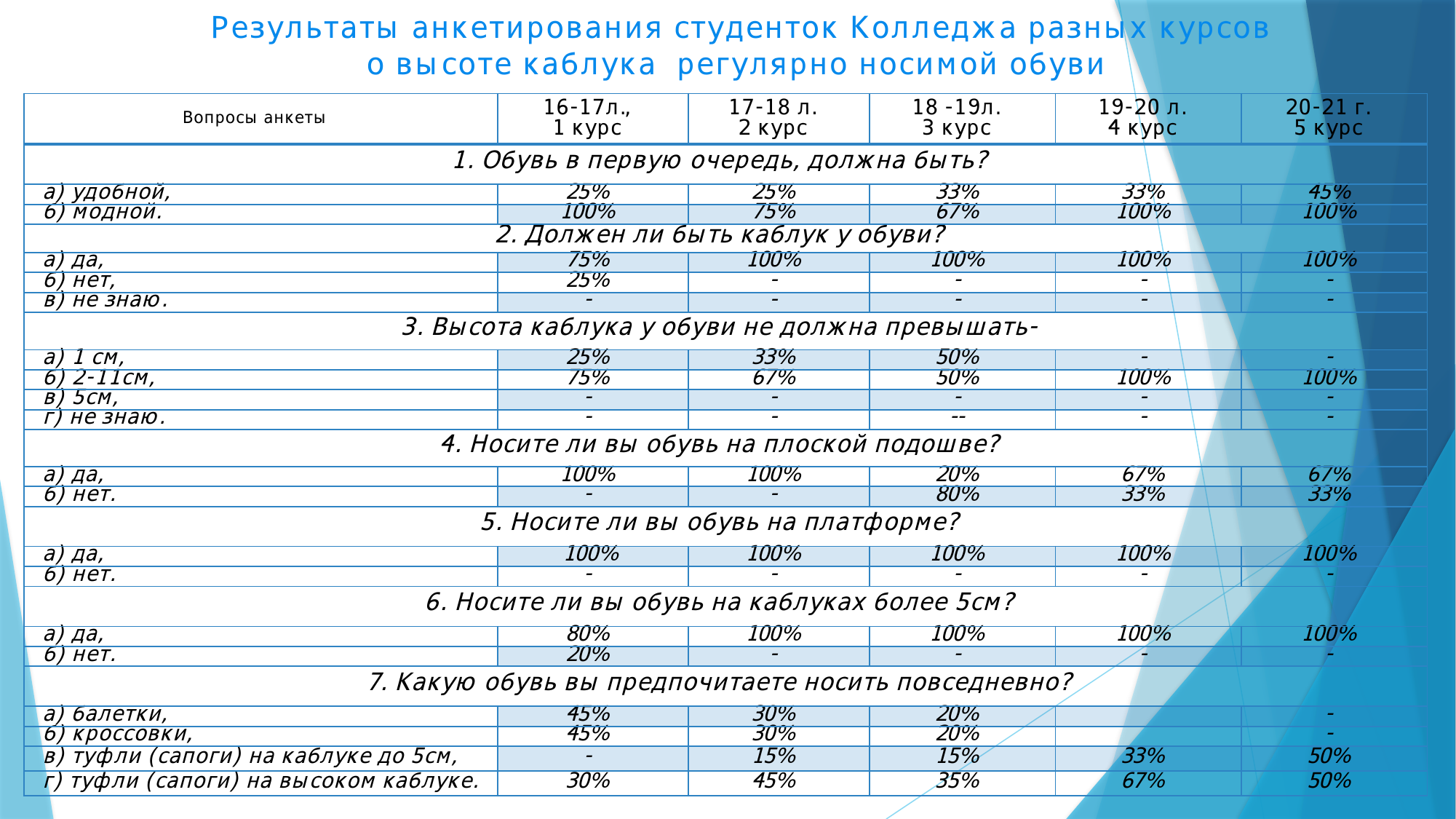

# Результаты анкетирования студенток Колледжа разных курсов о высоте каблука  регулярно носимой обуви
| Вопросы анкеты | 16-17л., 1 курс | 17-18 л. 2 курс | 18 -19л. 3 курс | 19-20 л. 4 курс | 20-21 г. 5 курс |
| --- | --- | --- | --- | --- | --- |
| 1. Обувь в первую очередь, должна быть? |  |  |  |  |  |
| а) удобной, | 25% | 25% | 33% | 33% | 45% |
| б) модной. | 100% | 75% | 67% | 100% | 100% |
| 2. Должен ли быть каблук у обуви? |  |  |  |  |  |
| а) да, | 75% | 100% | 100% | 100% | 100% |
| б) нет, | 25% | - | - | - | - |
| в) не знаю. | - | - | - | - | - |
| 3. Высота каблука у обуви не должна превышать- |  |  |  |  |  |
| а) 1 см, | 25% | 33% | 50% | - | - |
| б) 2-11см, | 75% | 67% | 50% | 100% | 100% |
| в) 5см, | - | - | - | - | - |
| г) не знаю. | - | - | -- | - | - |
| 4. Носите ли вы обувь на плоской подошве? |  |  |  |  |  |
| а) да, | 100% | 100% | 20% | 67% | 67% |
| б) нет. | - | - | 80% | 33% | 33% |
| 5. Носите ли вы обувь на платформе? |  |  |  |  |  |
| а) да, | 100% | 100% | 100% | 100% | 100% |
| б) нет. | - | - | - | - | - |
| 6. Носите ли вы обувь на каблуках более 5см? |  |  |  |  |  |
| а) да, | 80% | 100% | 100% | 100% | 100% |
| б) нет. | 20% | - | - | - | - |
| 7. Какую обувь вы предпочитаете носить повседневно? |  |  |  |  |  |
| а) балетки, | 45% | 30% | 20% |  | - |
| б) кроссовки, | 45% | 30% | 20% |  | - |
| в) туфли (сапоги) на каблуке до 5см, | - | 15% | 15% | 33% | 50% |
| г) туфли (сапоги) на высоком каблуке. | 30% | 45% | 35% | 67% | 50% |